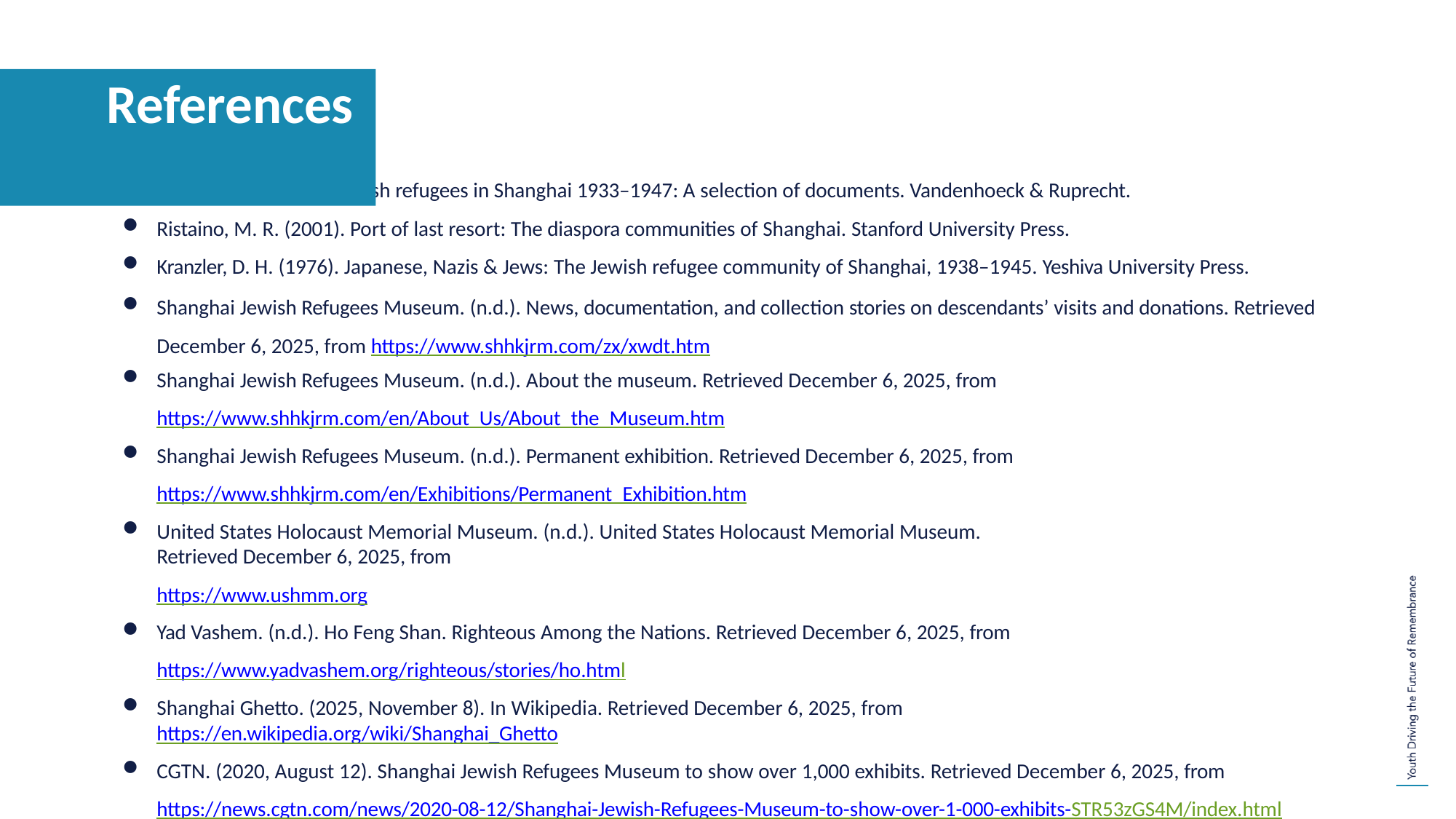

# References
Eber, I. (Ed.). (2018). Jewish refugees in Shanghai 1933–1947: A selection of documents. Vandenhoeck & Ruprecht.
Ristaino, M. R. (2001). Port of last resort: The diaspora communities of Shanghai. Stanford University Press.
Kranzler, D. H. (1976). Japanese, Nazis & Jews: The Jewish refugee community of Shanghai, 1938–1945. Yeshiva University Press.
Shanghai Jewish Refugees Museum. (n.d.). News, documentation, and collection stories on descendants’ visits and donations. Retrieved December 6, 2025, from https://www.shhkjrm.com/zx/xwdt.htm
Shanghai Jewish Refugees Museum. (n.d.). About the museum. Retrieved December 6, 2025, from
https://www.shhkjrm.com/en/About_Us/About_the_Museum.htm
Shanghai Jewish Refugees Museum. (n.d.). Permanent exhibition. Retrieved December 6, 2025, from https://www.shhkjrm.com/en/Exhibitions/Permanent_Exhibition.htm
United States Holocaust Memorial Museum. (n.d.). United States Holocaust Memorial Museum. Retrieved December 6, 2025, from
https://www.ushmm.org
Yad Vashem. (n.d.). Ho Feng Shan. Righteous Among the Nations. Retrieved December 6, 2025, from https://www.yadvashem.org/righteous/stories/ho.html
Shanghai Ghetto. (2025, November 8). In Wikipedia. Retrieved December 6, 2025, from https://en.wikipedia.org/wiki/Shanghai_Ghetto
CGTN. (2020, August 12). Shanghai Jewish Refugees Museum to show over 1,000 exhibits. Retrieved December 6, 2025, from https://news.cgtn.com/news/2020-08-12/Shanghai-Jewish-Refugees-Museum-to-show-over-1-000-exhibits-STR53zGS4M/index.html